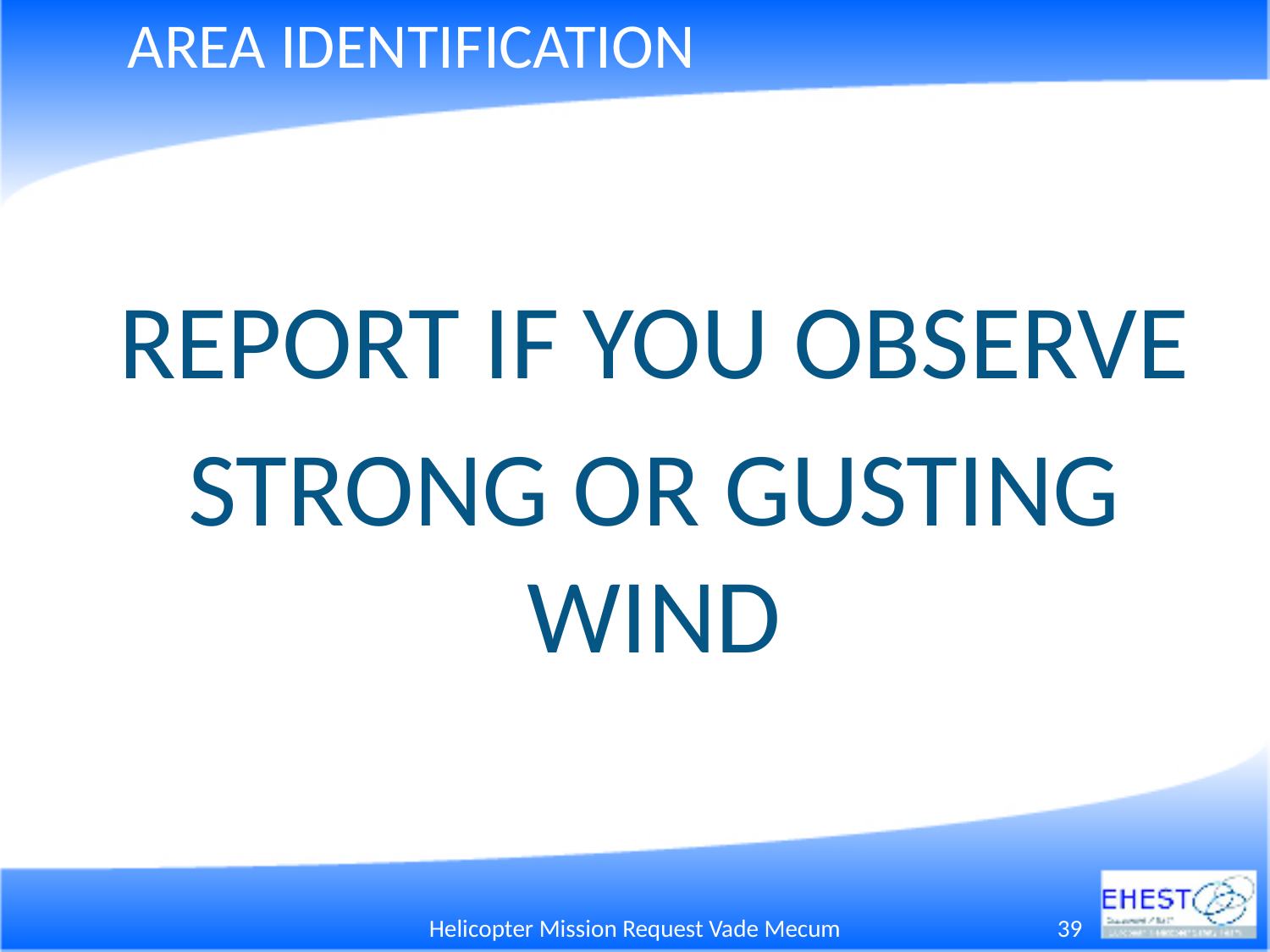

# AREA IDENTIFICATION
REPORT IF YOU OBSERVE
STRONG OR GUSTING WIND

Helicopter Mission Request Vade Mecum
39